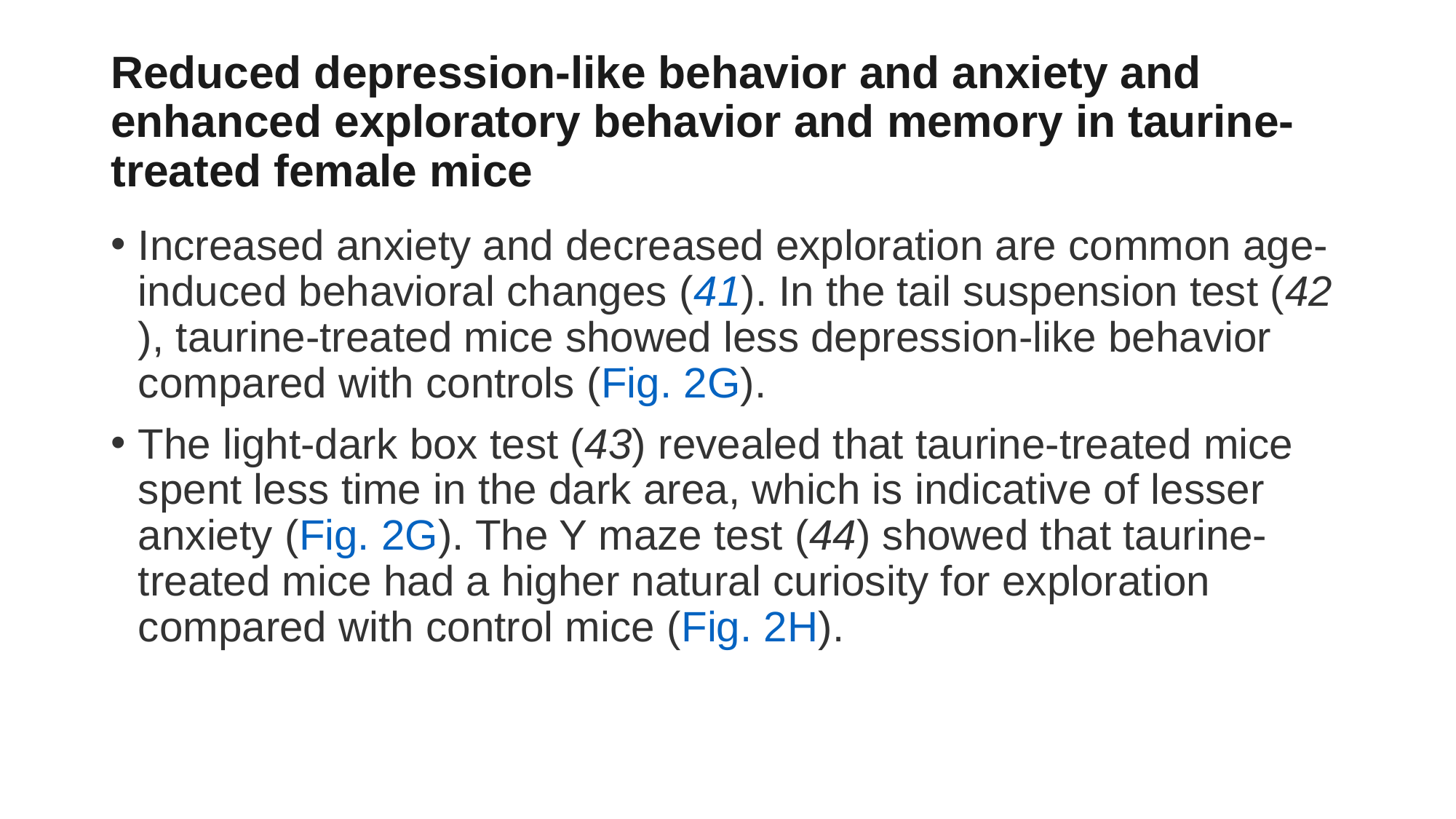

# Reduced depression-like behavior and anxiety and enhanced exploratory behavior and memory in taurine-treated female mice
Increased anxiety and decreased exploration are common age-induced behavioral changes (41). In the tail suspension test (42), taurine-treated mice showed less depression-like behavior compared with controls (Fig. 2G).
The light-dark box test (43) revealed that taurine-treated mice spent less time in the dark area, which is indicative of lesser anxiety (Fig. 2G). The Y maze test (44) showed that taurine-treated mice had a higher natural curiosity for exploration compared with control mice (Fig. 2H).